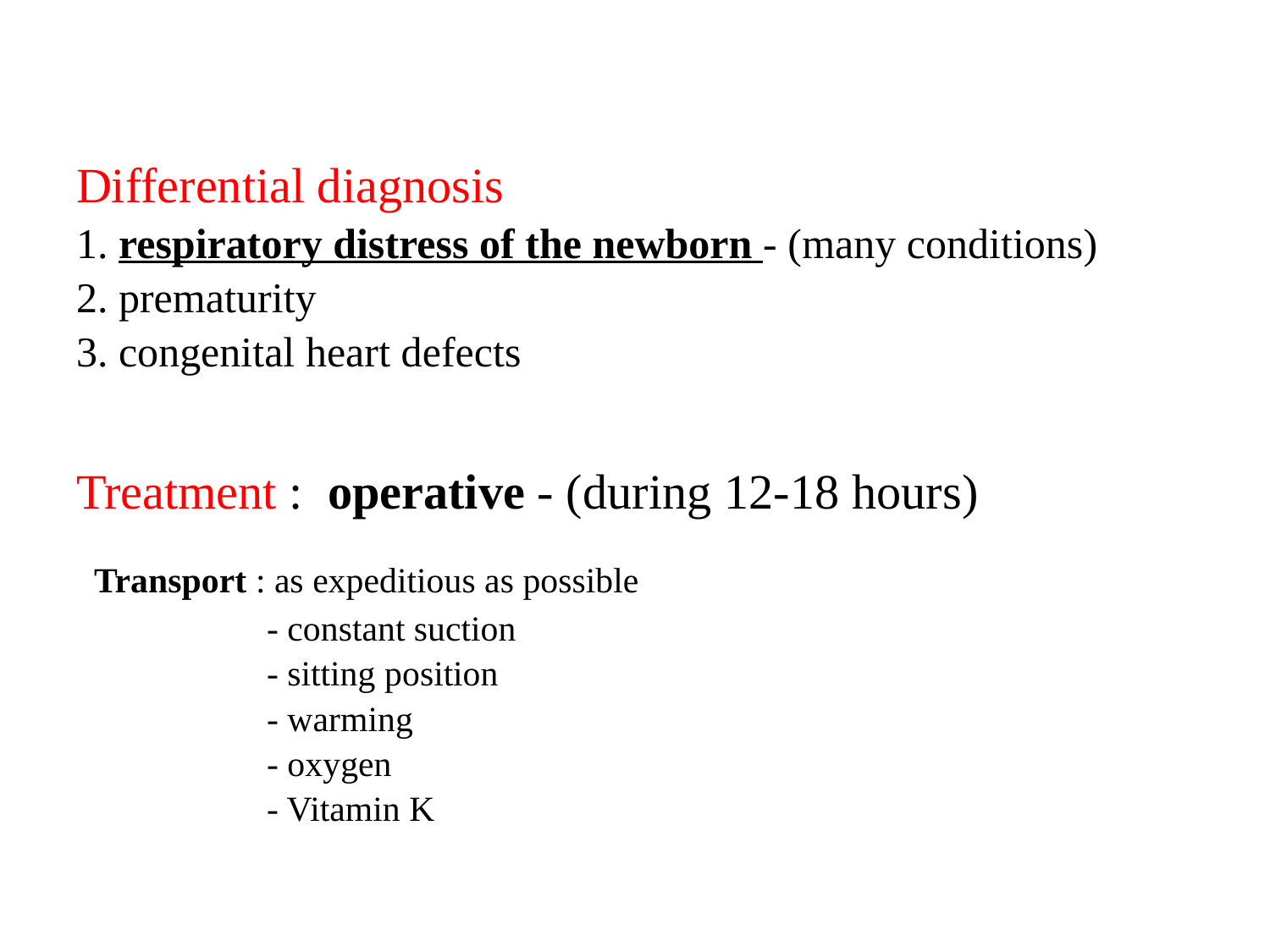

Differential diagnosis
1. respiratory distress of the newborn - (many conditions)
2. prematurity
3. congenital heart defects

Treatment :  operative - (during 12-18 hours)

  Transport : as expeditious as possible
- constant suction
- sitting position
- warming
- oxygen
- Vitamin K